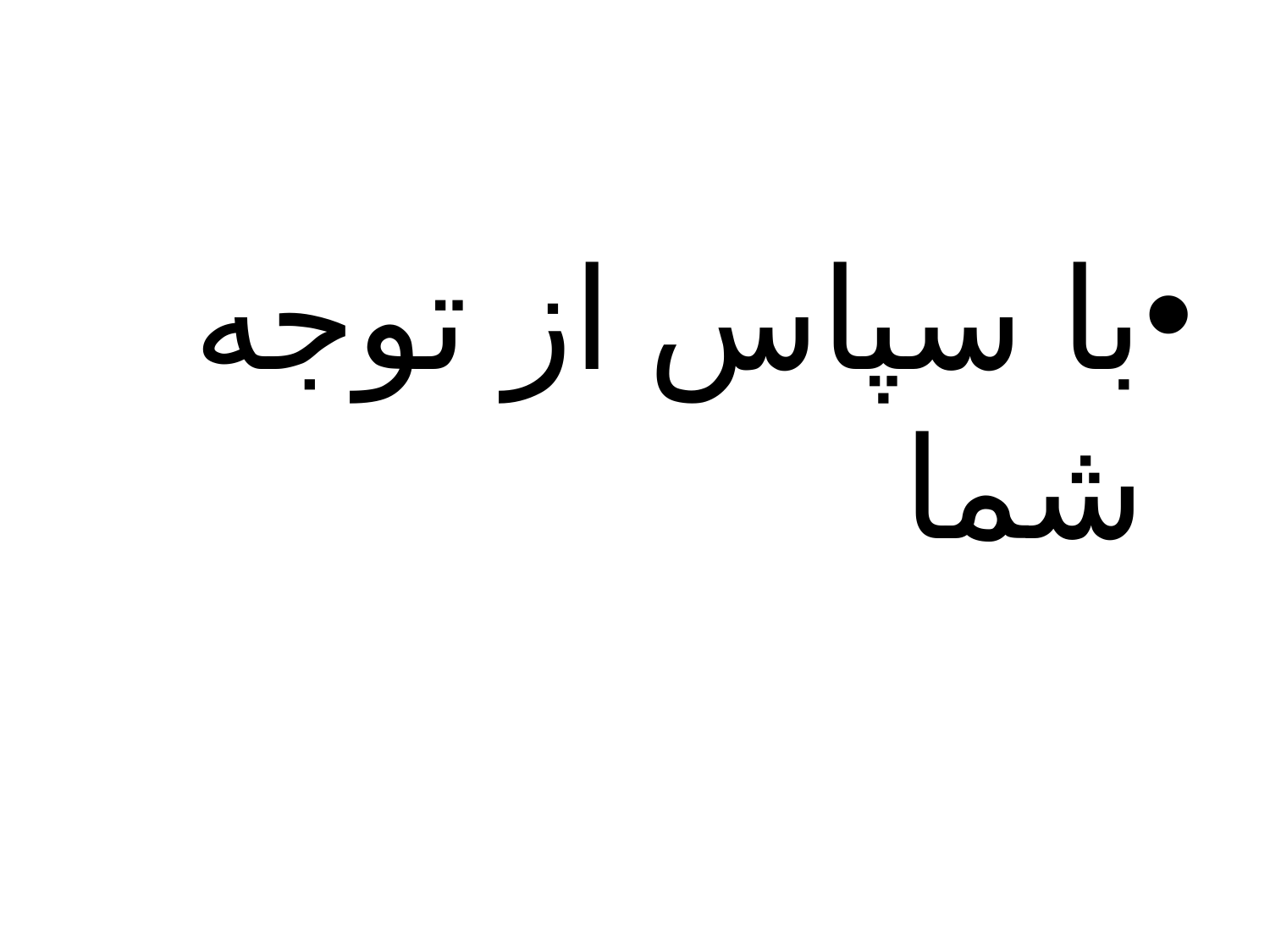

#
با سپاس از توجه شما
87